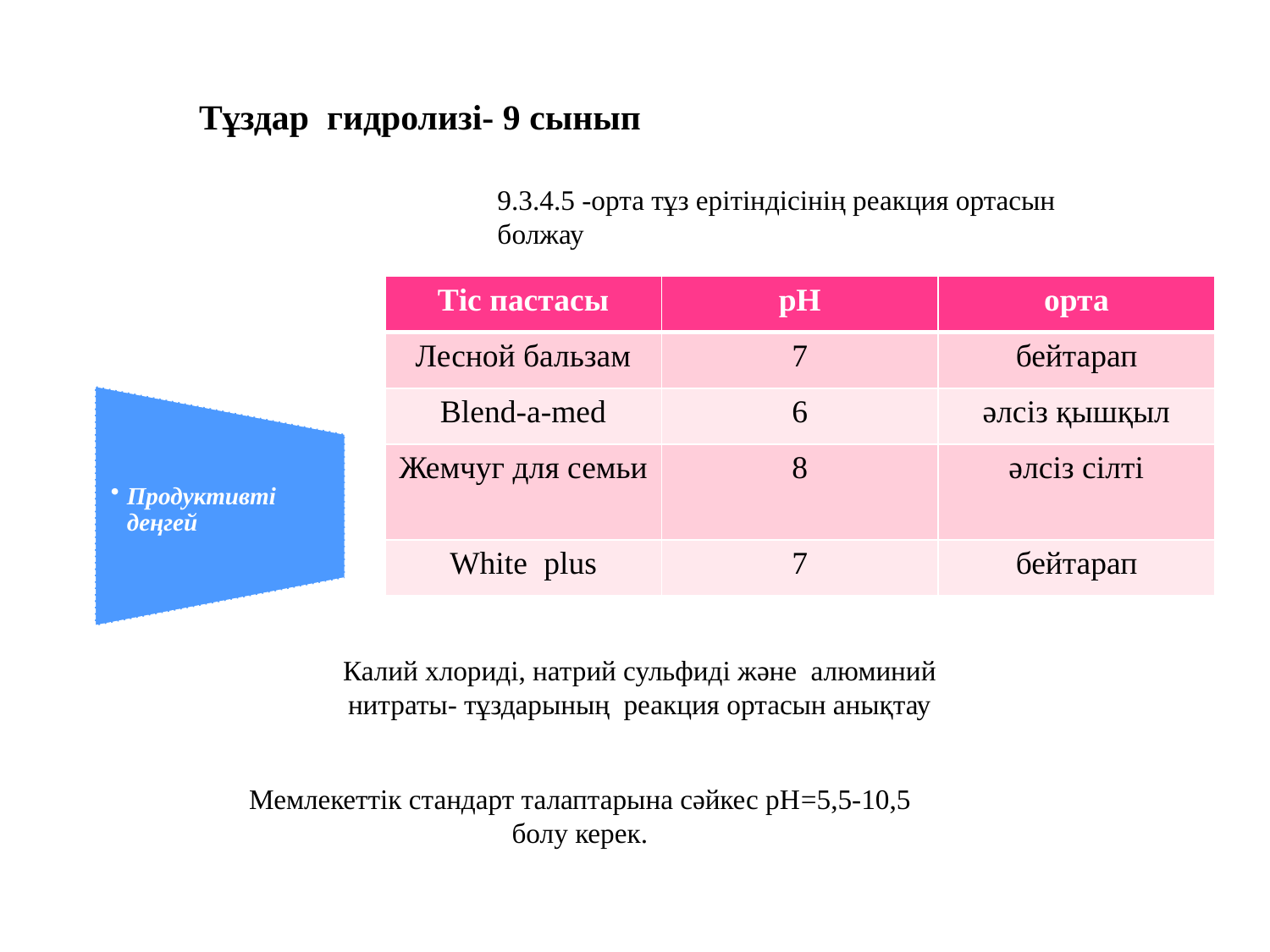

Тұздар  гидролизі- 9 сынып
9.3.4.5 -орта тұз ерітіндіcінің реакция ортасын болжау
| Тіс пастасы | рН | орта |
| --- | --- | --- |
| Лесной бальзам | 7 | бейтарап |
| Blend-a-med | 6 | әлсіз қышқыл |
| Жемчуг для семьи | 8 | әлсіз сілті |
| Whitе plus | 7 | бейтарап |

Продуктивті деңгей
Калий хлориді, натрий сульфиді және  алюминий нитраты- тұздарының  реакция ортасын анықтау
Мемлекеттік стандарт талаптарына сәйкес рН=5,5-10,5 болу керек.